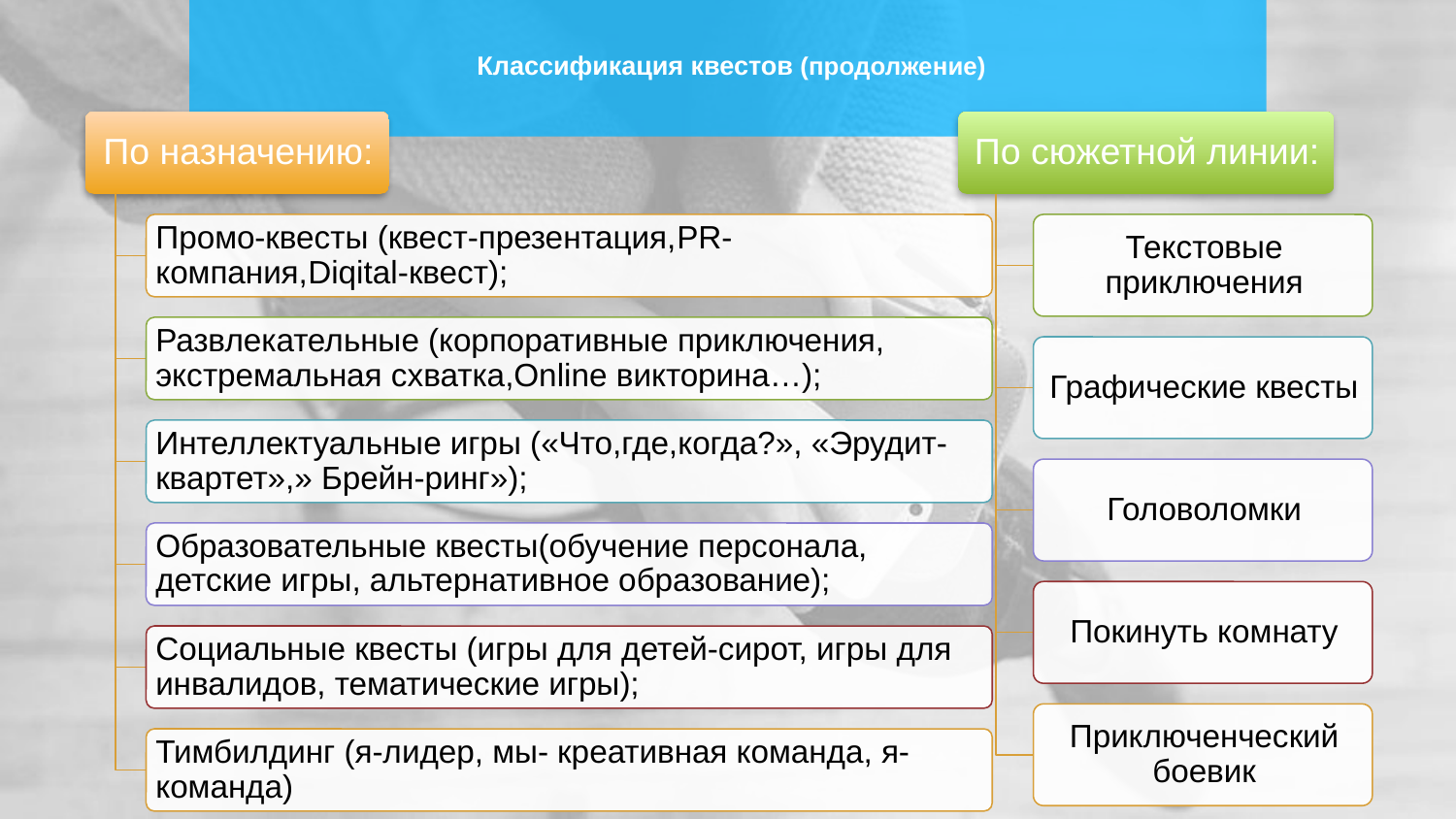

# Классификация квестов (продолжение)
По назначению:
Промо-квесты (квест-презентация,PR-компания,Diqital-квест);
Развлекательные (корпоративные приключения, экстремальная схватка,Online викторина…);
Интеллектуальные игры («Что,где,когда?», «Эрудит-квартет»,» Брейн-ринг»);
Образовательные квесты(обучение персонала, детские игры, альтернативное образование);
Социальные квесты (игры для детей-сирот, игры для инвалидов, тематические игры);
Тимбилдинг (я-лидер, мы- креативная команда, я-команда)
По сюжетной линии:
Текстовые приключения
Графические квесты
Головоломки
Покинуть комнату
Приключенческий боевик